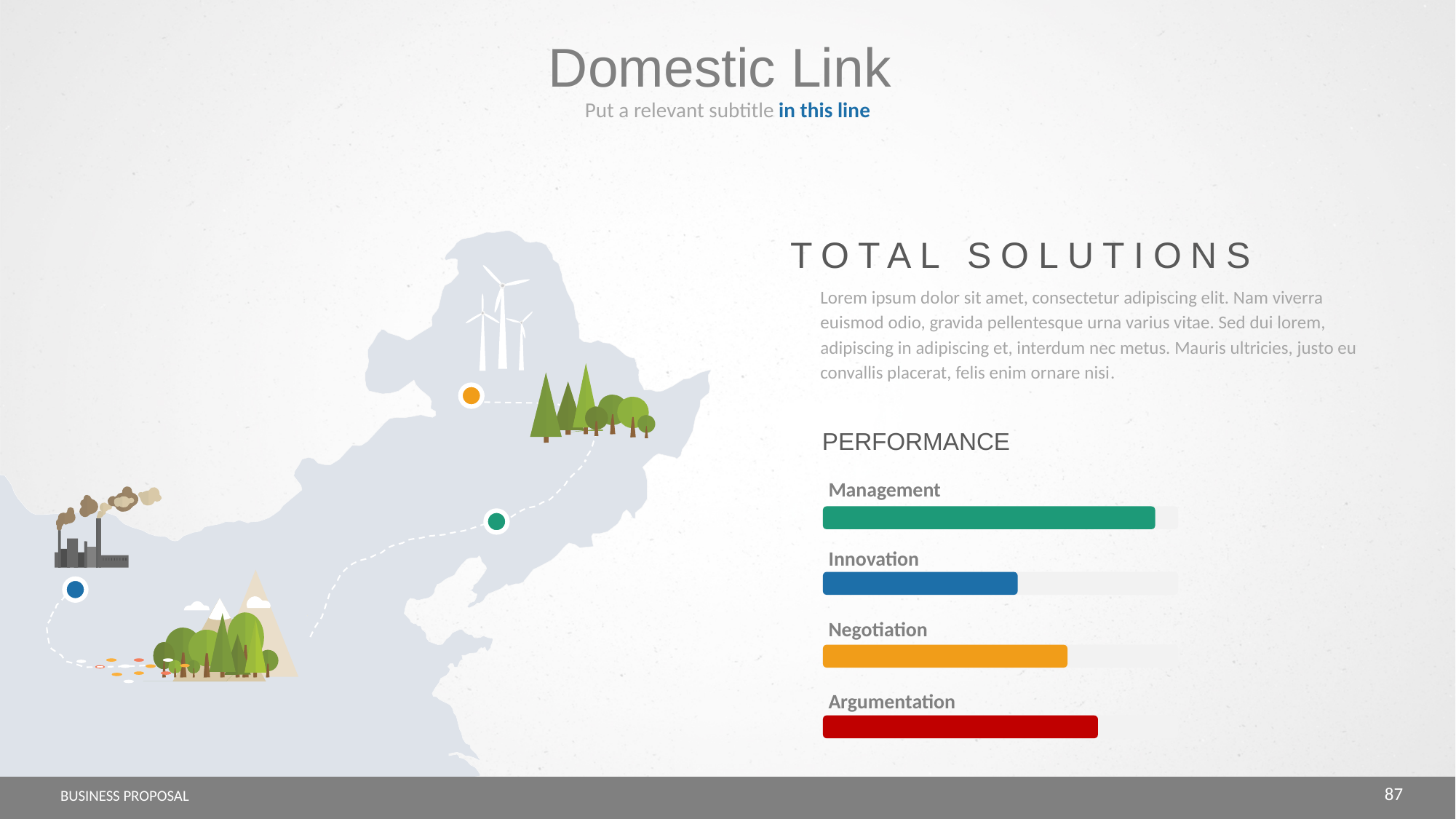

Domestic Link
Put a relevant subtitle in this line
TOTAL SOLUTIONS
Lorem ipsum dolor sit amet, consectetur adipiscing elit. Nam viverra euismod odio, gravida pellentesque urna varius vitae. Sed dui lorem, adipiscing in adipiscing et, interdum nec metus. Mauris ultricies, justo eu convallis placerat, felis enim ornare nisi.
PERFORMANCE
Management

Innovation

Negotiation

Argumentation

87
BUSINESS PROPOSAL